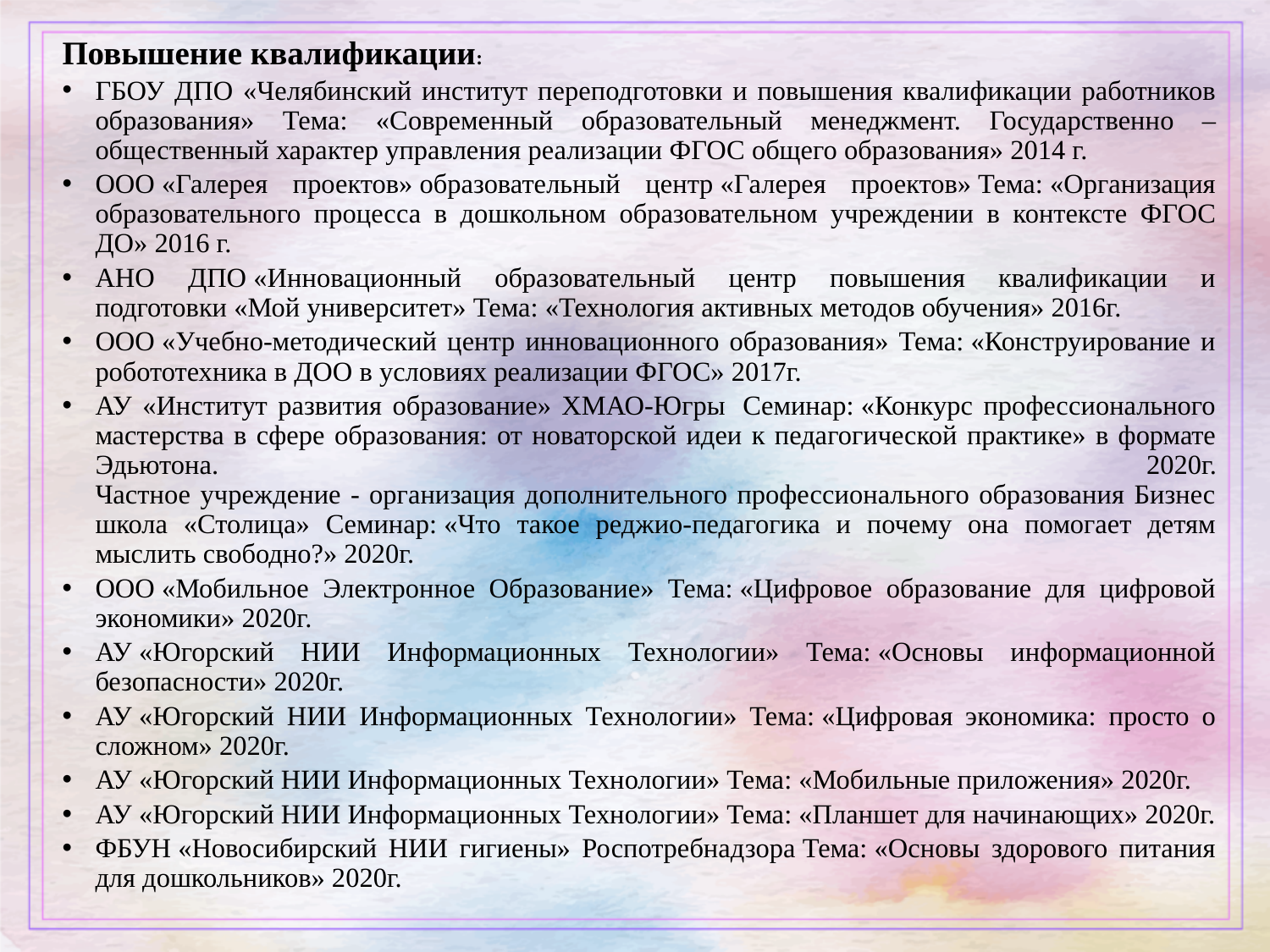

Повышение квалификации:
ГБОУ ДПО «Челябинский институт переподготовки и повышения квалификации работников образования» Тема: «Современный образовательный менеджмент. Государственно – общественный характер управления реализации ФГОС общего образования» 2014 г.
ООО «Галерея проектов» образовательный центр «Галерея проектов» Тема: «Организация образовательного процесса в дошкольном образовательном учреждении в контексте ФГОС ДО» 2016 г.
АНО ДПО «Инновационный образовательный центр повышения квалификации и подготовки «Мой университет» Тема: «Технология активных методов обучения» 2016г.
ООО «Учебно-методический центр инновационного образования» Тема: «Конструирование и робототехника в ДОО в условиях реализации ФГОС» 2017г.
АУ «Институт развития образование» ХМАО-Югры  Семинар: «Конкурс профессионального мастерства в сфере образования: от новаторской идеи к педагогической практике» в формате Эдьютона. 2020г.
Частное учреждение - организация дополнительного профессионального образования Бизнес школа «Столица» Семинар: «Что такое реджио-педагогика и почему она помогает детям мыслить свободно?» 2020г.
ООО «Мобильное Электронное Образование» Тема: «Цифровое образование для цифровой экономики» 2020г.
АУ «Югорский НИИ Информационных Технологии» Тема: «Основы информационной безопасности» 2020г.
АУ «Югорский НИИ Информационных Технологии» Тема: «Цифровая экономика: просто о сложном» 2020г.
АУ «Югорский НИИ Информационных Технологии» Тема: «Мобильные приложения» 2020г.
АУ «Югорский НИИ Информационных Технологии» Тема: «Планшет для начинающих» 2020г.
ФБУН «Новосибирский НИИ гигиены» Роспотребнадзора Тема: «Основы здорового питания для дошкольников» 2020г.